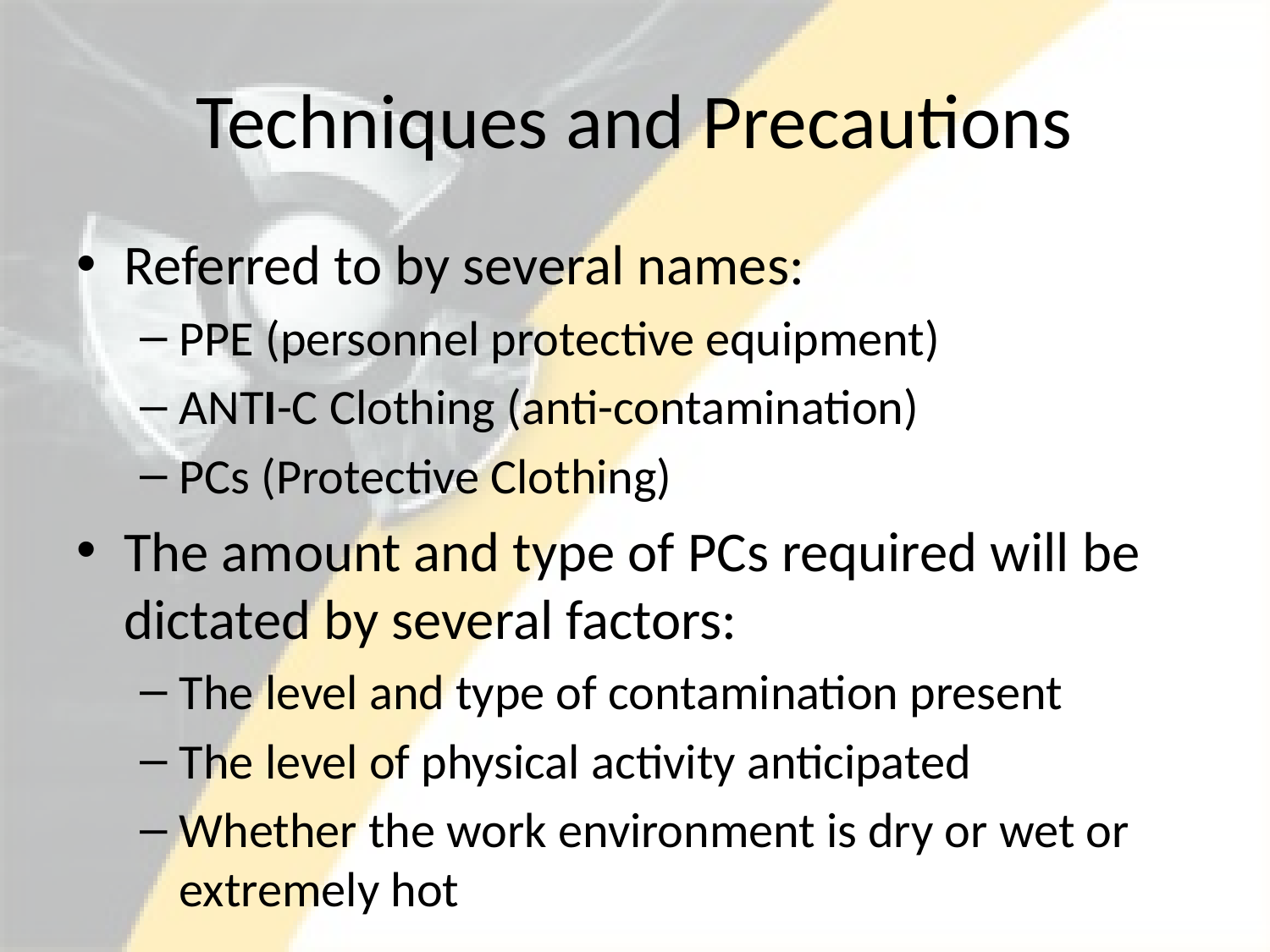

# Techniques and Precautions
Referred to by several names:
PPE (personnel protective equipment)
ANTI-C Clothing (anti-contamination)
PCs (Protective Clothing)
The amount and type of PCs required will be dictated by several factors:
The level and type of contamination present
The level of physical activity anticipated
Whether the work environment is dry or wet or extremely hot